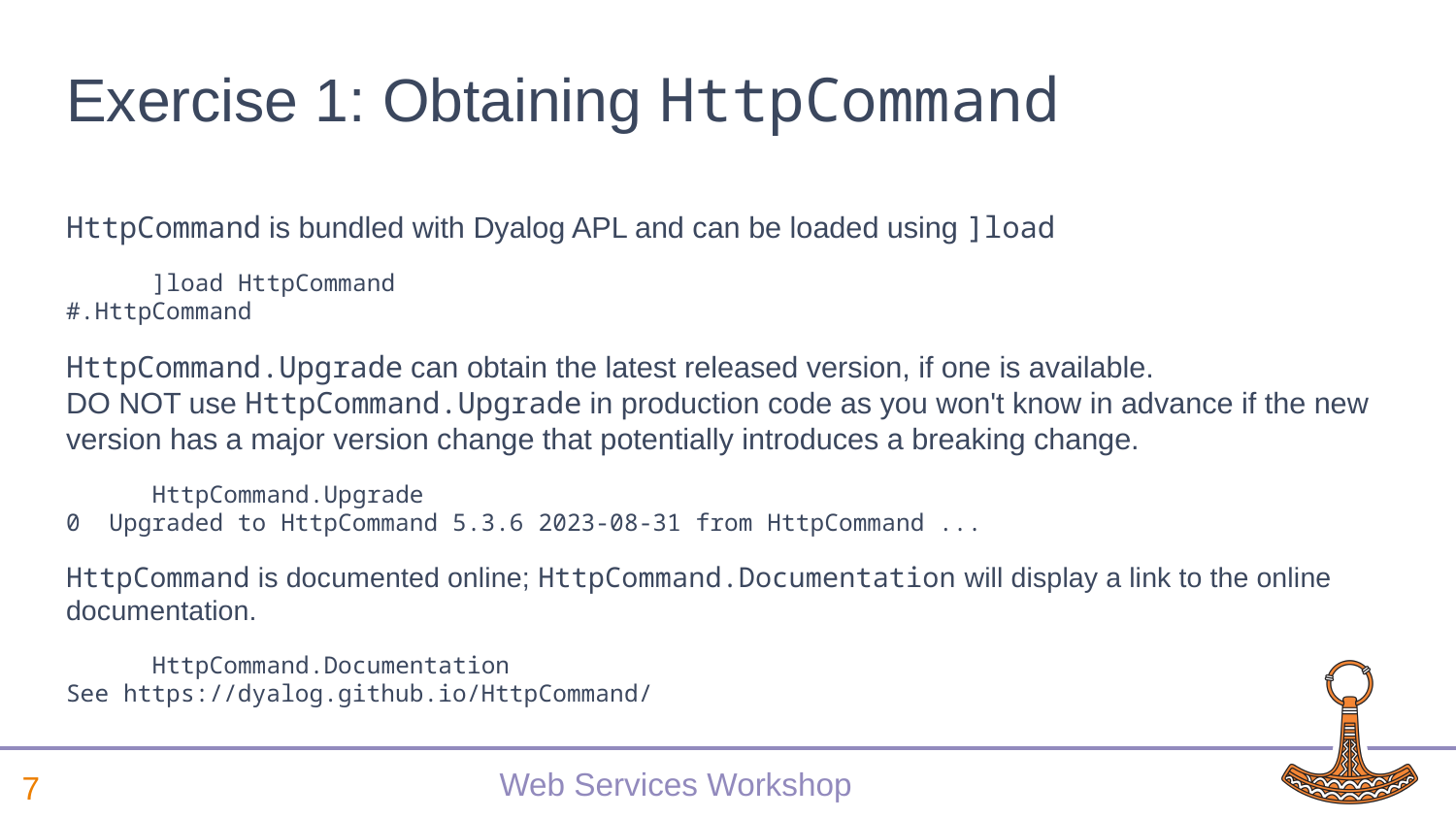

# Exercise 1: Obtaining HttpCommand
HttpCommand is bundled with Dyalog APL and can be loaded using ]load
      ]load HttpCommand
#.HttpCommand
HttpCommand.Upgrade can obtain the latest released version, if one is available.
DO NOT use HttpCommand.Upgrade in production code as you won't know in advance if the new version has a major version change that potentially introduces a breaking change.
      HttpCommand.Upgrade
0  Upgraded to HttpCommand 5.3.6 2023-08-31 from HttpCommand ...
HttpCommand is documented online; HttpCommand.Documentation will display a link to the online documentation.
      HttpCommand.Documentation
See https://dyalog.github.io/HttpCommand/